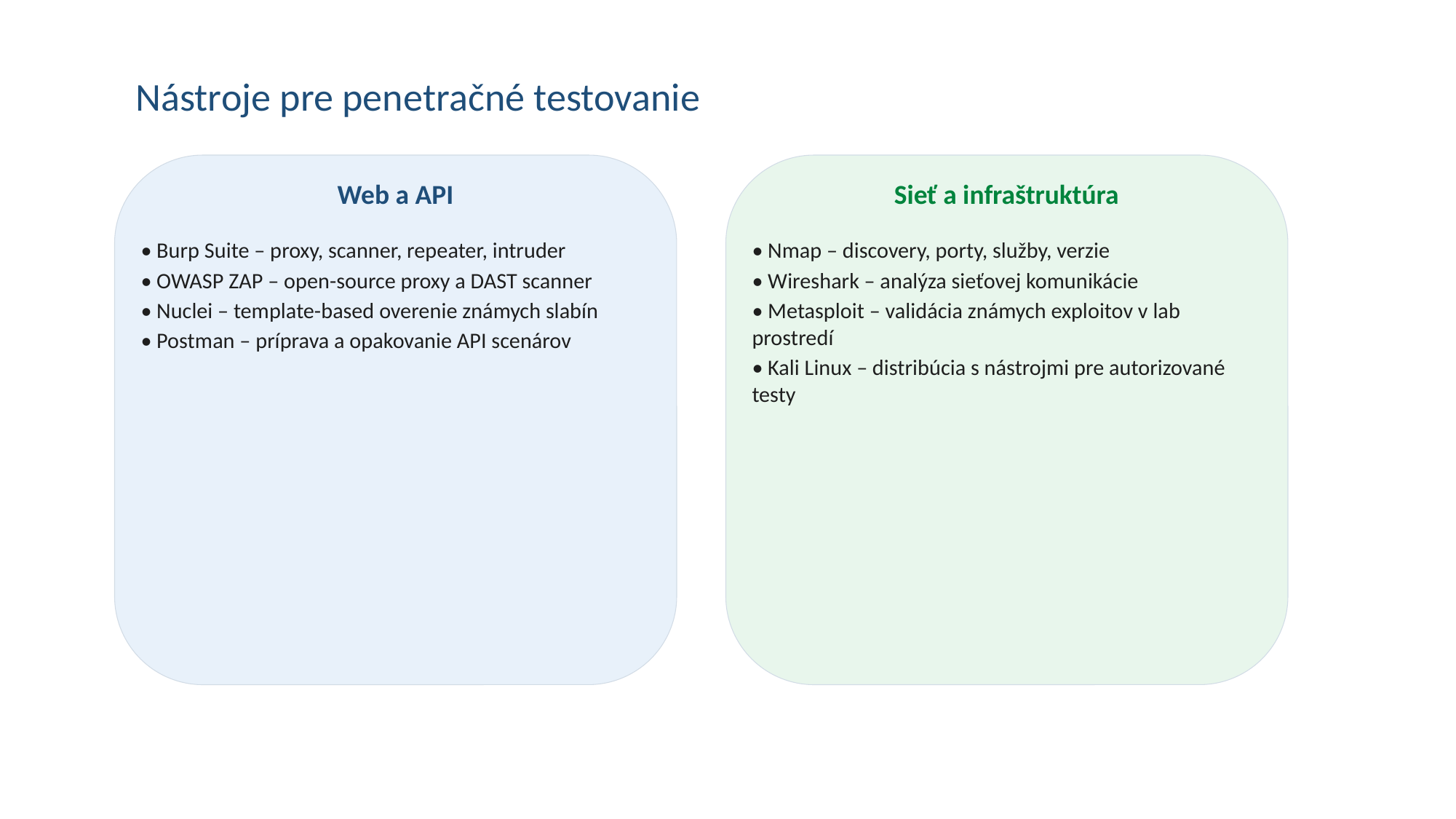

# Nástroje pre penetračné testovanie

Web a API
Sieť a infraštruktúra
• Burp Suite – proxy, scanner, repeater, intruder
• OWASP ZAP – open-source proxy a DAST scanner
• Nuclei – template-based overenie známych slabín
• Postman – príprava a opakovanie API scenárov
• Nmap – discovery, porty, služby, verzie
• Wireshark – analýza sieťovej komunikácie
• Metasploit – validácia známych exploitov v lab prostredí
• Kali Linux – distribúcia s nástrojmi pre autorizované testy